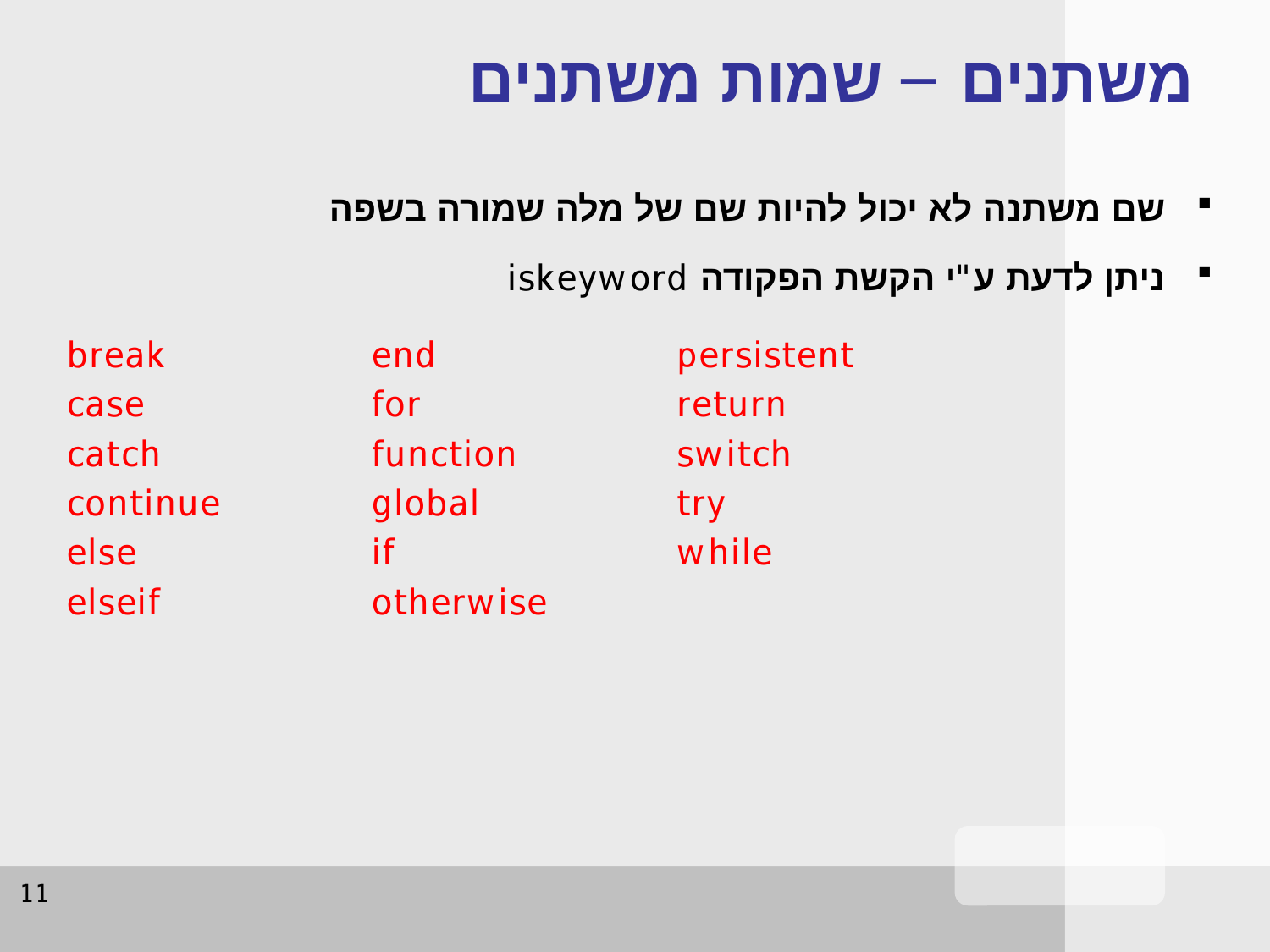

משתנים – שמות משתנים
שם משתנה לא יכול להיות שם של מלה שמורה בשפה

ניתן לדעת ע"י הקשת הפקודה iskeyword
break
case
catch
continue
else
elseif
end
for
function
global
if
otherwise
persistent
return
switch
try
while
11